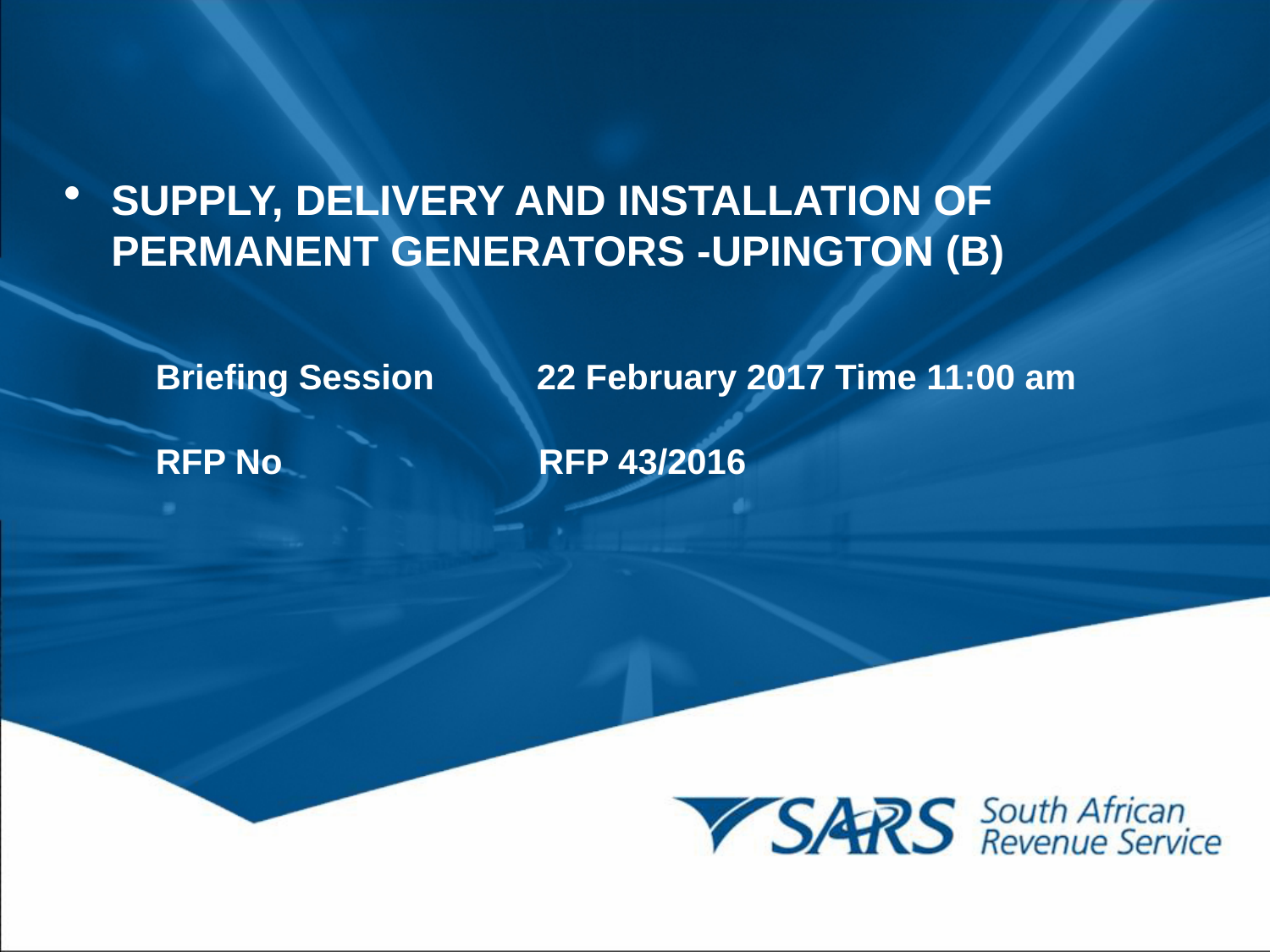

SUPPLY, DELIVERY AND Installation OF pERMANENT GENERATORS -Upington (B)

Briefing Session	22 February 2017 Time 11:00 am

RFP No 		      RFP 43/2016